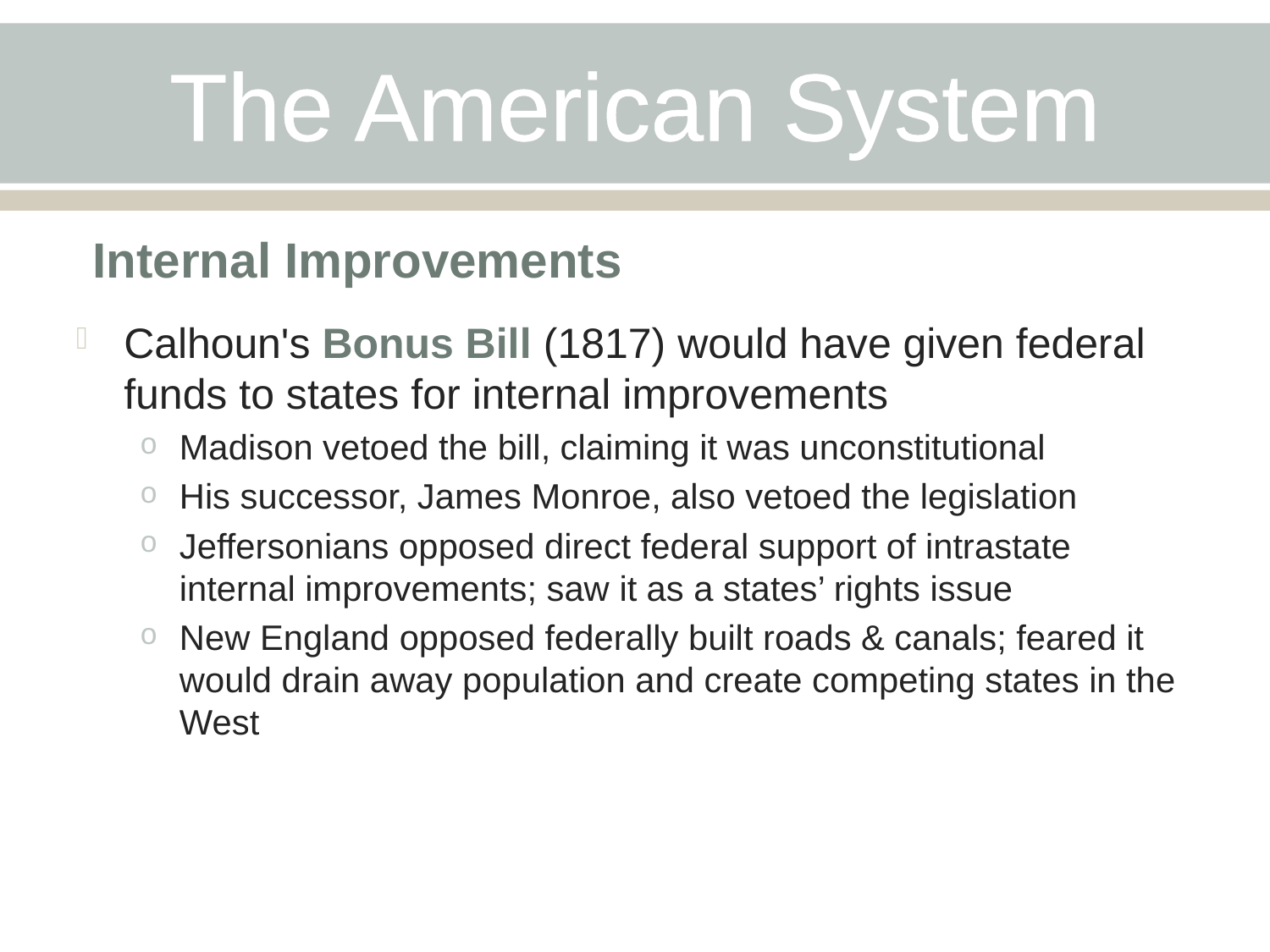

# The American System
Internal Improvements

Calhoun's Bonus Bill (1817) would have given federal funds to states for internal improvements
Madison vetoed the bill, claiming it was unconstitutional
His successor, James Monroe, also vetoed the legislation
Jeffersonians opposed direct federal support of intrastate internal improvements; saw it as a states’ rights issue
New England opposed federally built roads & canals; feared it would drain away population and create competing states in the West